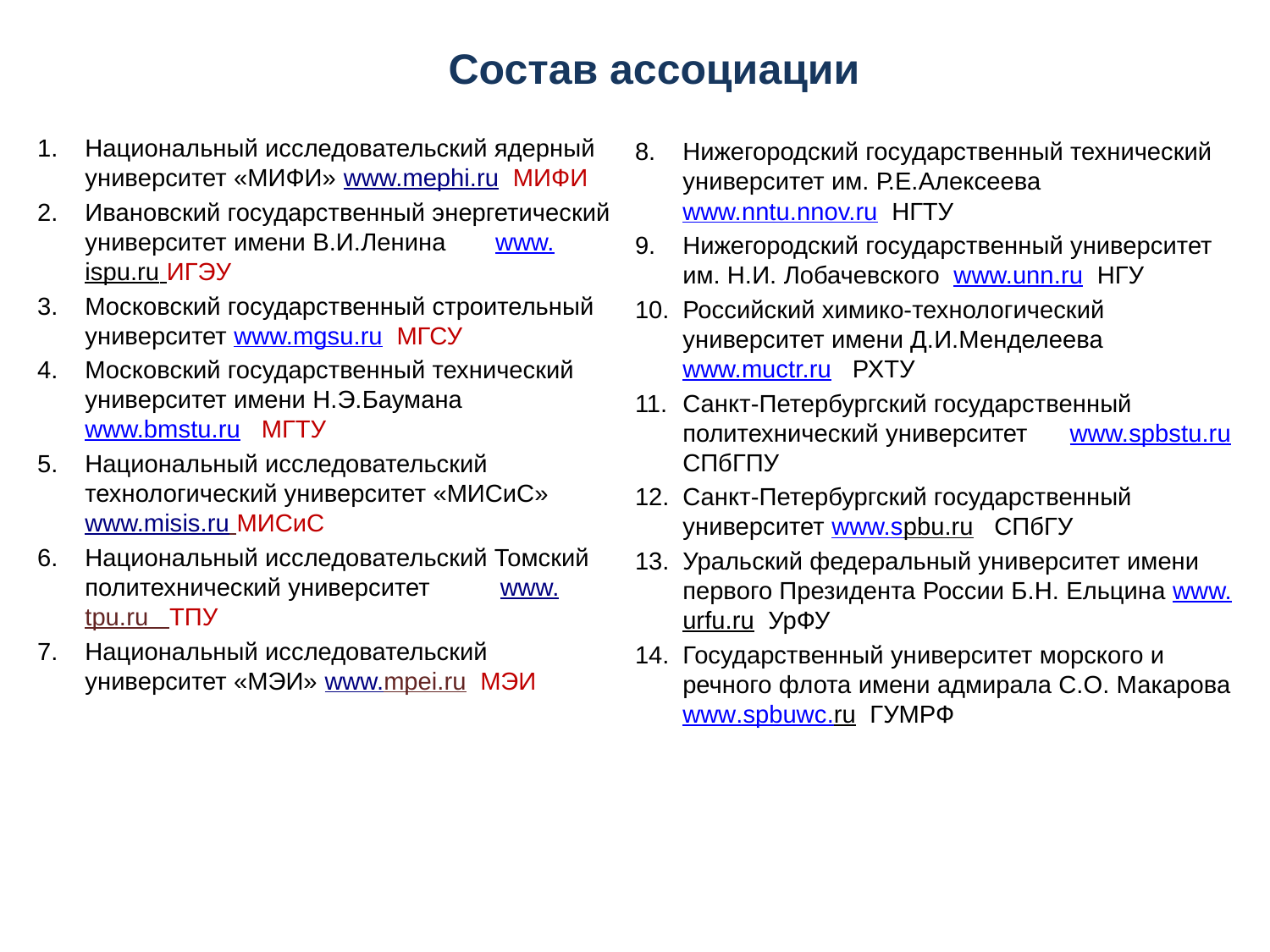

Состав ассоциации
Национальный исследовательский ядерный университет «МИФИ» www.mephi.ru  МИФИ
Ивановский государственный энергетический университет имени В.И.Ленина       www.ispu.ru ИГЭУ
Московский государственный строительный университет www.mgsu.ru  МГСУ
Московский государственный технический университет имени Н.Э.Баумана www.bmstu.ru   МГТУ
Национальный исследовательский технологический университет «МИСиС» www.misis.ru МИСиС
Национальный исследовательский Томский политехнический университет          www.tpu.ru   ТПУ
Национальный исследовательский университет «МЭИ» www.mpei.ru  МЭИ

Нижегородский государственный технический университет им. Р.Е.Алексеева   www.nntu.nnov.ru  НГТУ
Нижегородский государственный университет им. Н.И. Лобачевского  www.unn.ru  НГУ
Российский химико-технологический университет имени Д.И.Менделеева  www.muctr.ru   РХТУ
Санкт-Петербургский государственный политехнический университет      www.spbstu.ru   СПбГПУ
Санкт-Петербургский государственный университет www.spbu.ru   СПбГУ
Уральский федеральный университет имени первого Президента России Б.Н. Ельцина www.urfu.ru  УрФУ
Государственный университет морского и речного флота имени адмирала С.О. Макарова www.spbuwc.ru  ГУМРФ